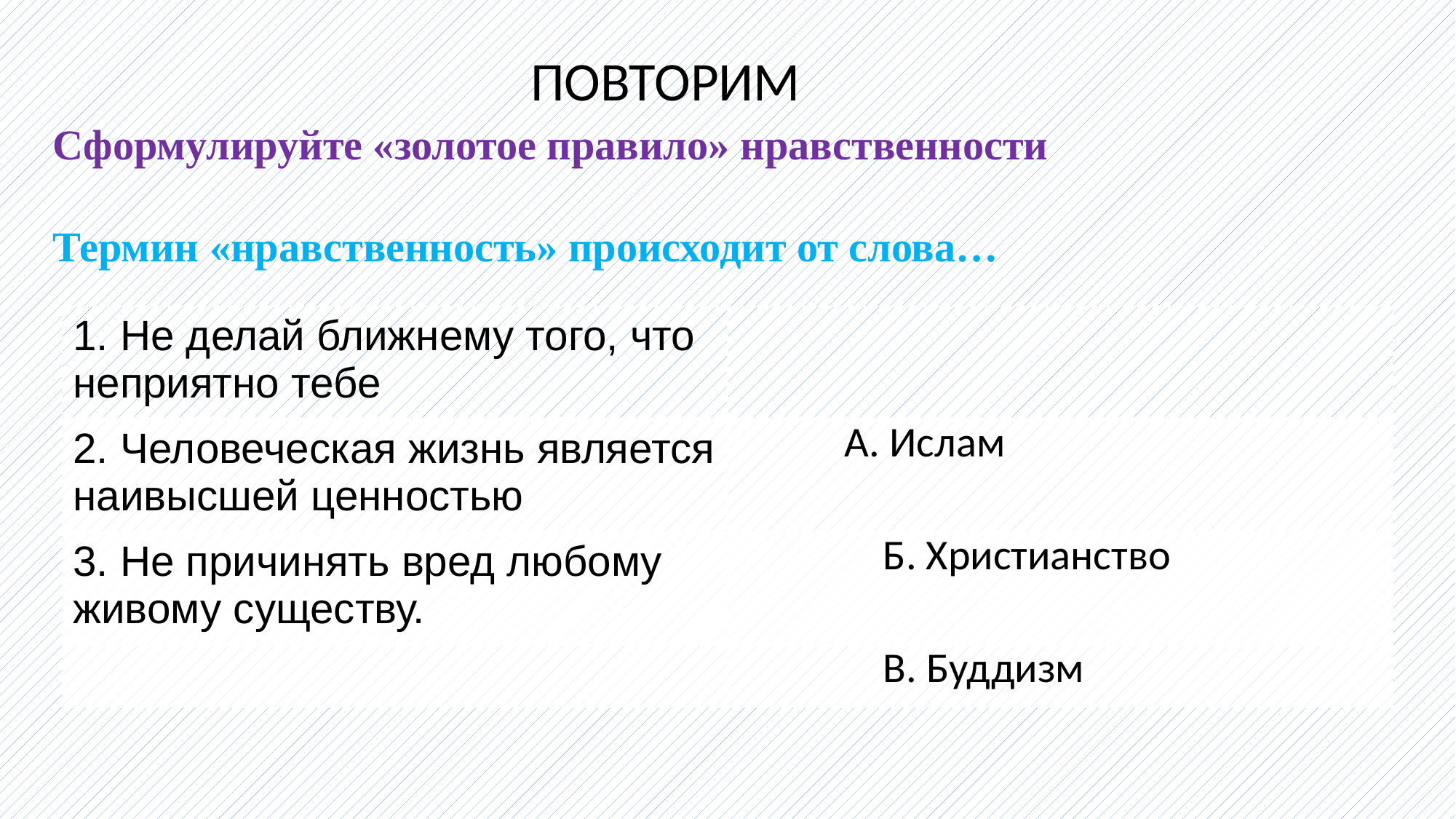

ПОВТОРИМ
Сформулируйте «золотое правило» нравственности

Термин «нравственность» происходит от слова…
| 1. Не делай ближнему того, что неприятно тебе |  |
| --- | --- |
| 2. Человеческая жизнь является наивысшей ценностью | А. Ислам |
| 3. Не причинять вред любому живому существу. | Б. Христианство |
|  | В. Буддизм |